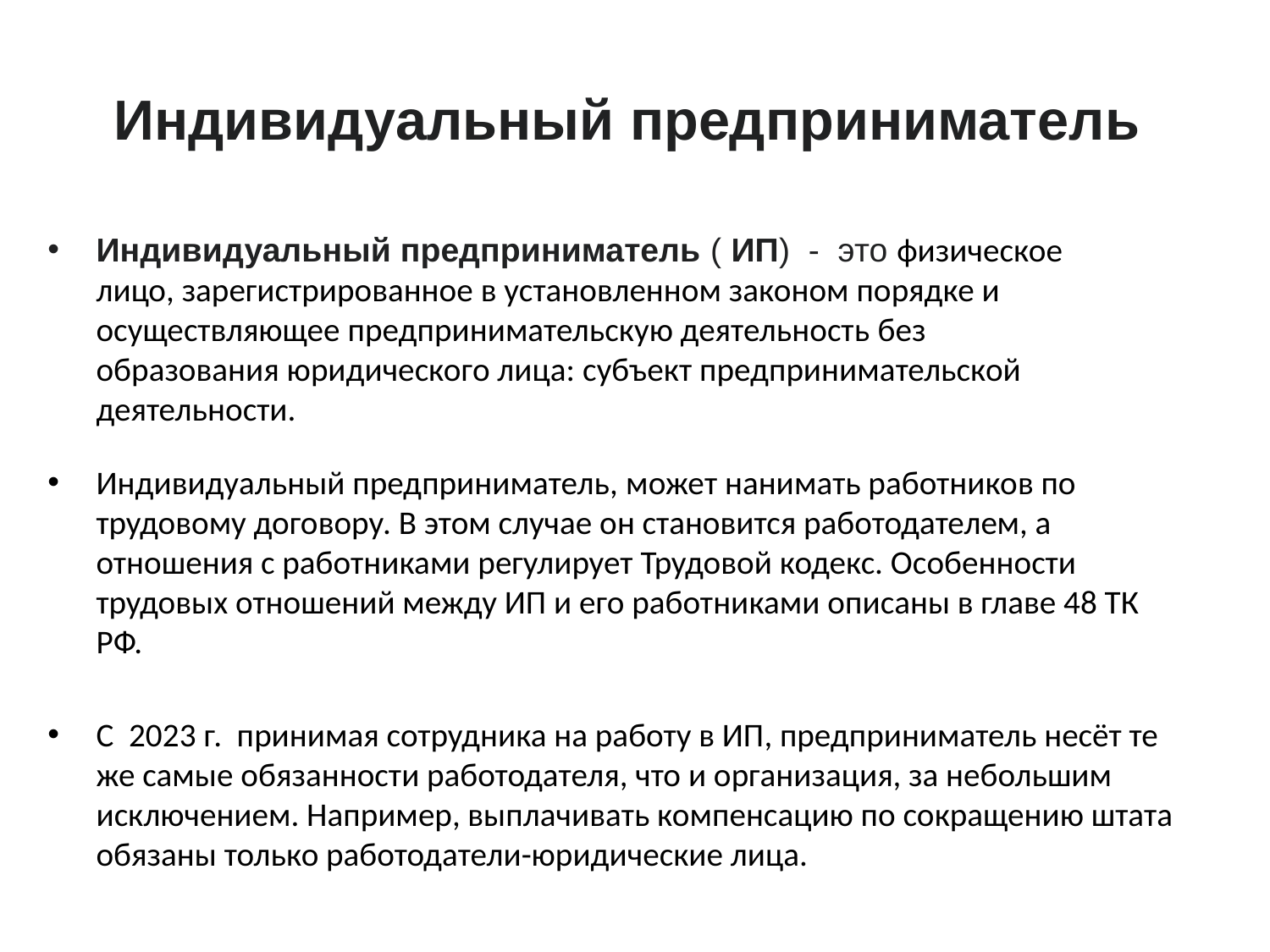

# Индивидуальный предприниматель
Индивидуальный предприниматель ( ИП)  -  это физическое лицо, зарегистрированное в установленном законом порядке и осуществляющее предпринимательскую деятельность без образования юридического лица: субъект предпринимательской деятельности.

Индивидуальный предприниматель, может нанимать работников по трудовому договору. В этом случае он становится работодателем, а отношения с работниками регулирует Трудовой кодекс. Особенности трудовых отношений между ИП и его работниками описаны в главе 48 ТК РФ.

С  2023 г.  принимая сотрудника на работу в ИП, предприниматель несёт те же самые обязанности работодателя, что и организация, за небольшим исключением. Например, выплачивать компенсацию по сокращению штата обязаны только работодатели-юридические лица.